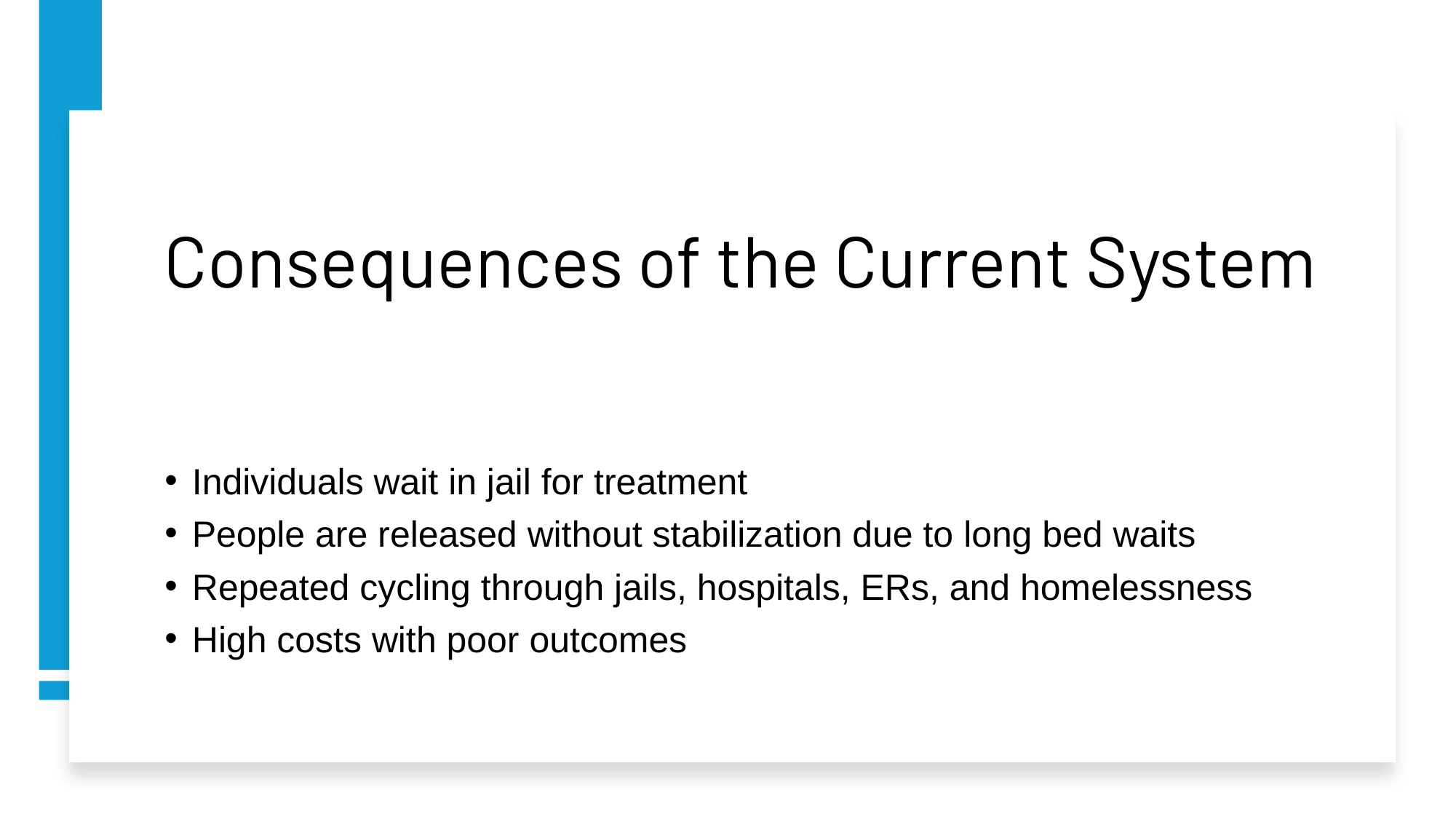

# Consequences of the Current System

Individuals wait in jail for treatment
People are released without stabilization due to long bed waits
Repeated cycling through jails, hospitals, ERs, and homelessness
High costs with poor outcomes